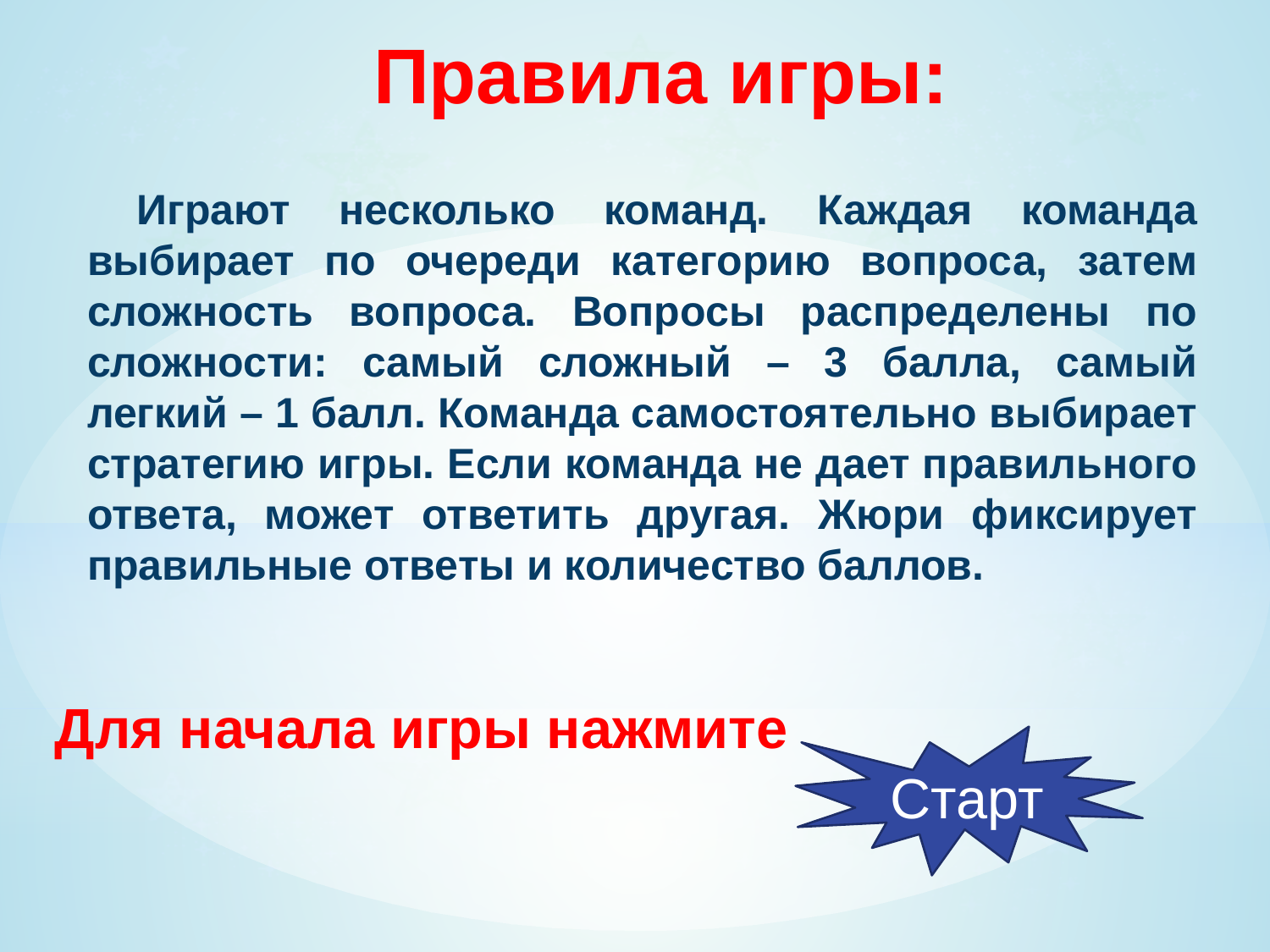

Правила игры:
Играют несколько команд. Каждая команда выбирает по очереди категорию вопроса, затем сложность вопроса. Вопросы распределены по сложности: самый сложный – 3 балла, самый легкий – 1 балл. Команда самостоятельно выбирает стратегию игры. Если команда не дает правильного ответа, может ответить другая. Жюри фиксирует правильные ответы и количество баллов.
Для начала игры нажмите
Старт